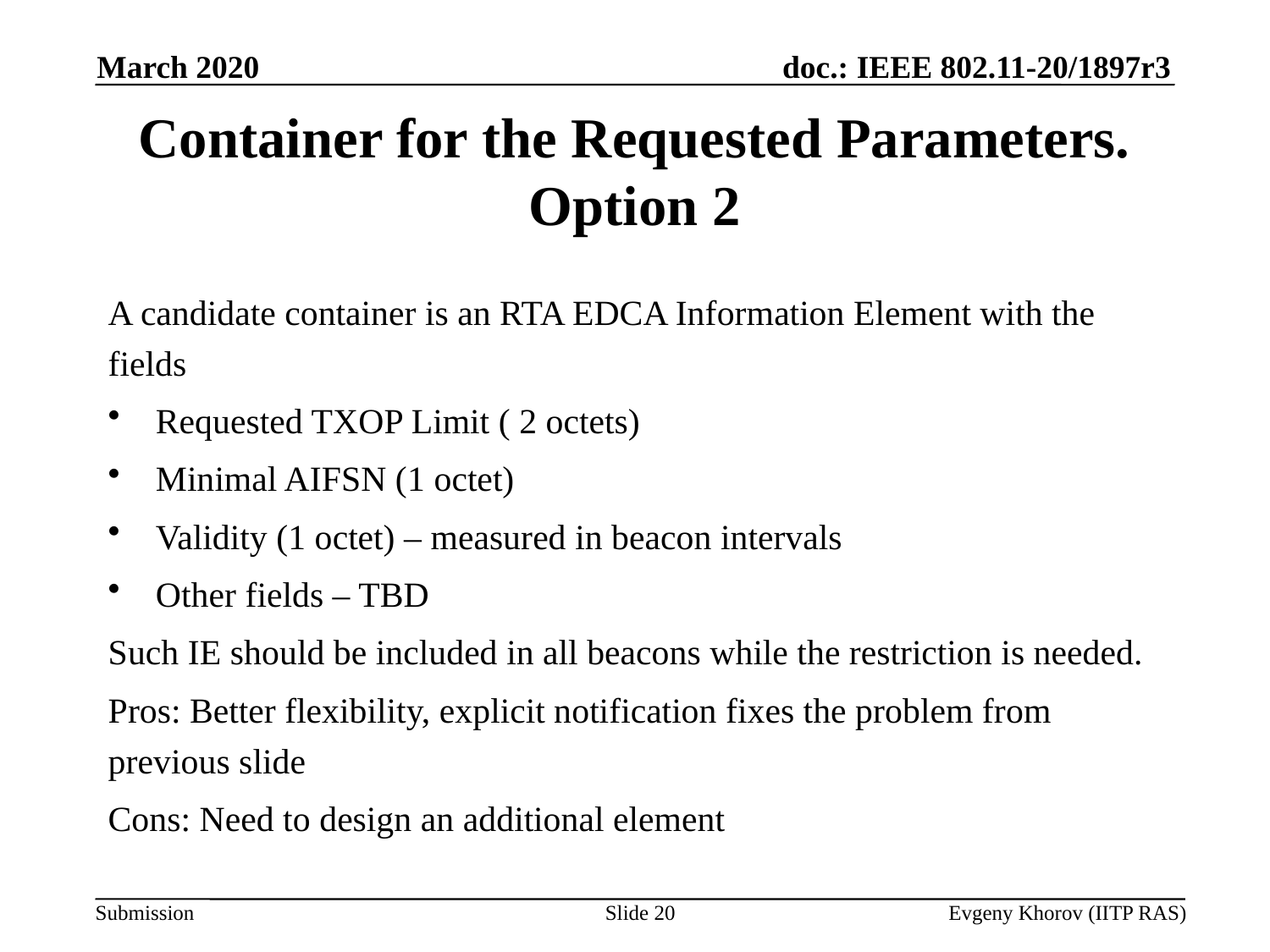

March 2020
# Container for the Requested Parameters. Option 2
A candidate container is an RTA EDCA Information Element with the fields
Requested TXOP Limit ( 2 octets)
Minimal AIFSN (1 octet)
Validity (1 octet) – measured in beacon intervals
Other fields – TBD
Such IE should be included in all beacons while the restriction is needed.
Pros: Better flexibility, explicit notification fixes the problem from previous slide
Cons: Need to design an additional element
Slide 20
Evgeny Khorov (IITP RAS)